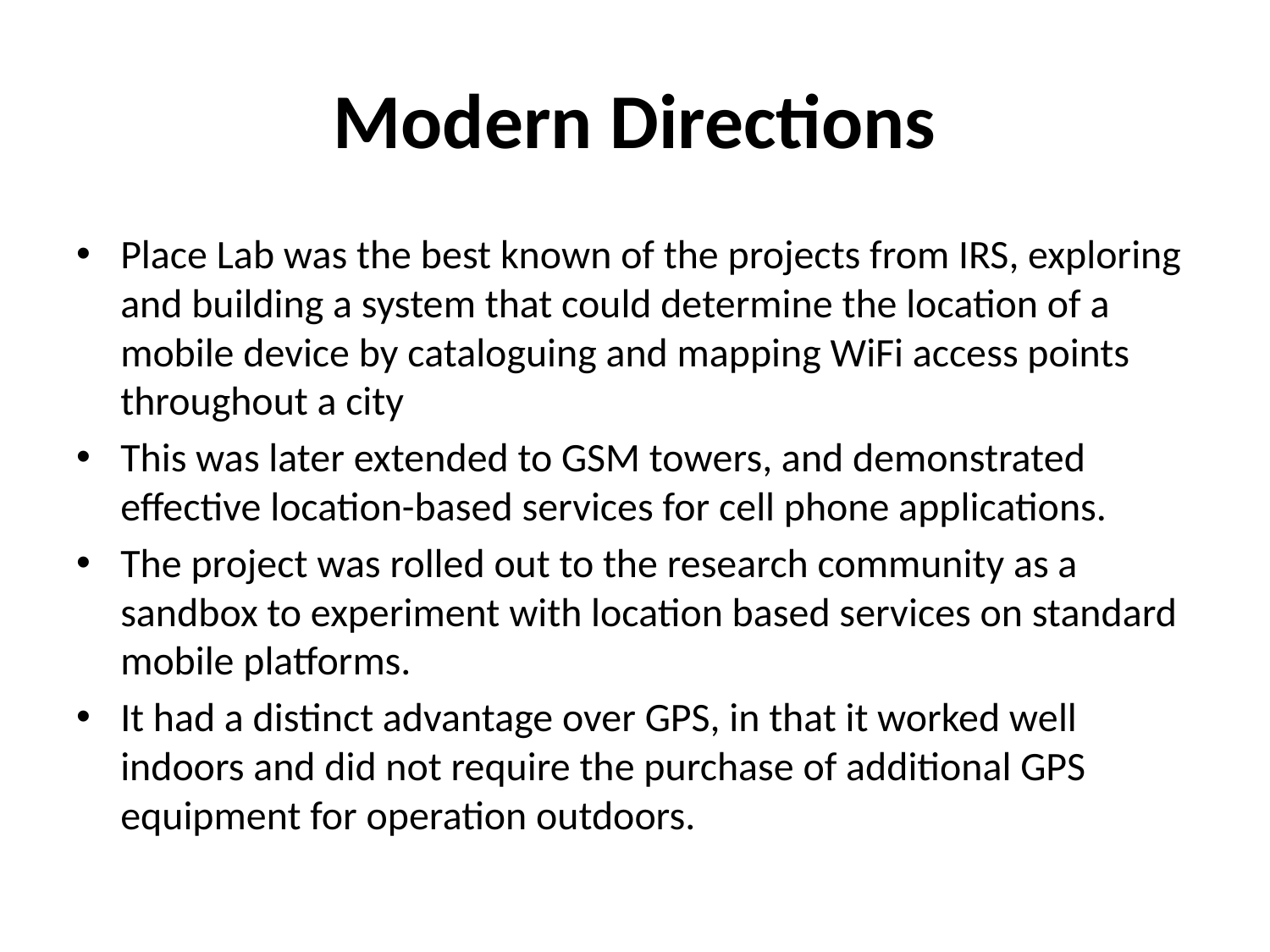

# Modern Directions
Place Lab was the best known of the projects from IRS, exploring and building a system that could determine the location of a mobile device by cataloguing and mapping WiFi access points throughout a city
This was later extended to GSM towers, and demonstrated effective location-based services for cell phone applications.
The project was rolled out to the research community as a sandbox to experiment with location based services on standard mobile platforms.
It had a distinct advantage over GPS, in that it worked well indoors and did not require the purchase of additional GPS equipment for operation outdoors.